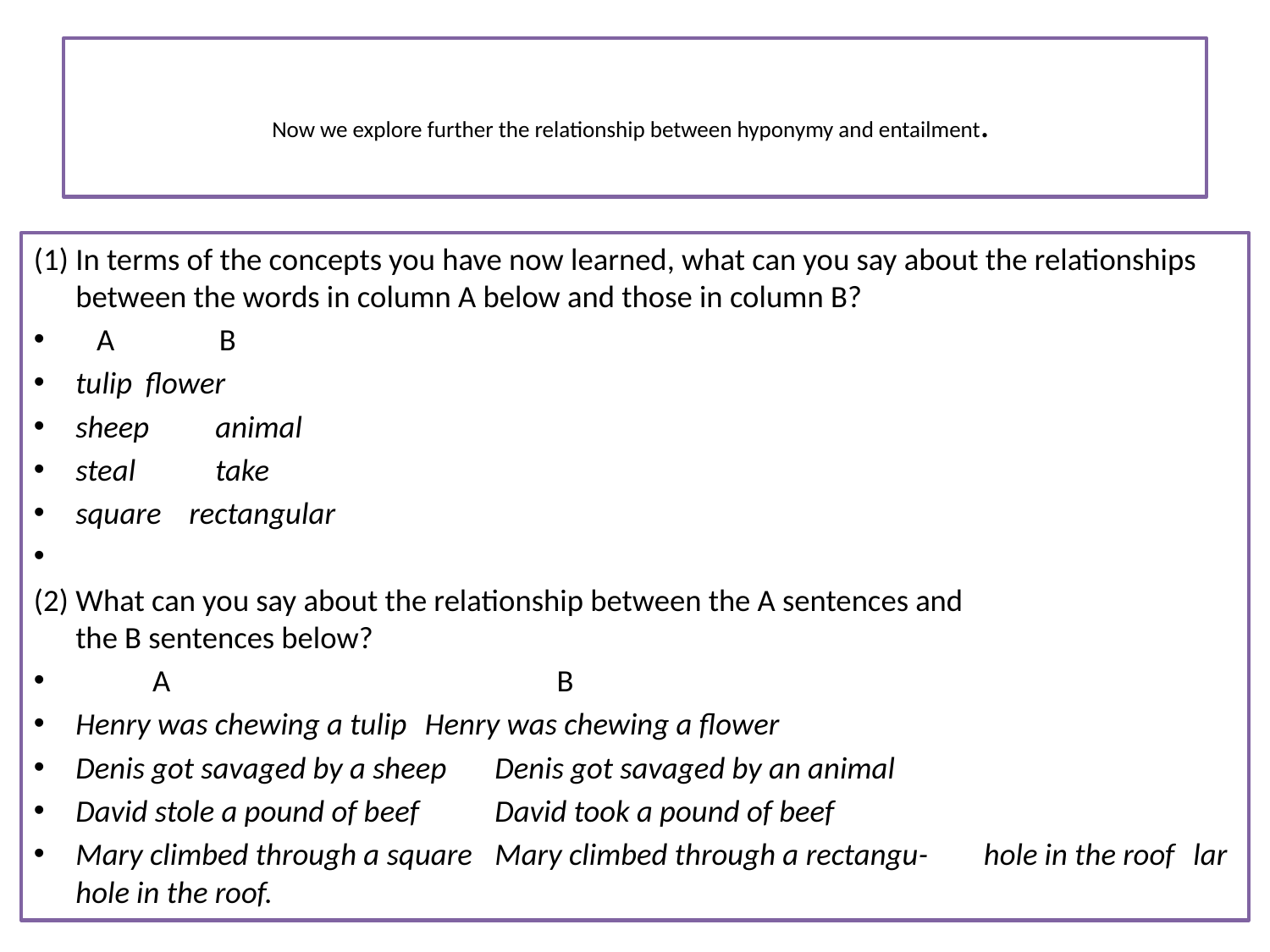

# Now we explore further the relationship between hyponymy and entailment.
(1) In terms of the concepts you have now learned, what can you say about the relationships between the words in column A below and those in column B?
	   A               B
	tulip 	flower
	sheep 	animal
	steal  	take
	square    rectangular

(2) What can you say about the relationship between the A sentences and
the B sentences below?
           A 	                                                 B
	Henry was chewing a tulip 	Henry was chewing a flower
	Denis got savaged by a sheep 	Denis got savaged by an animal
	David stole a pound of beef 	David took a pound of beef
	Mary climbed through a square 	Mary climbed through a rectangu-	hole in the roof 	lar hole in the roof.